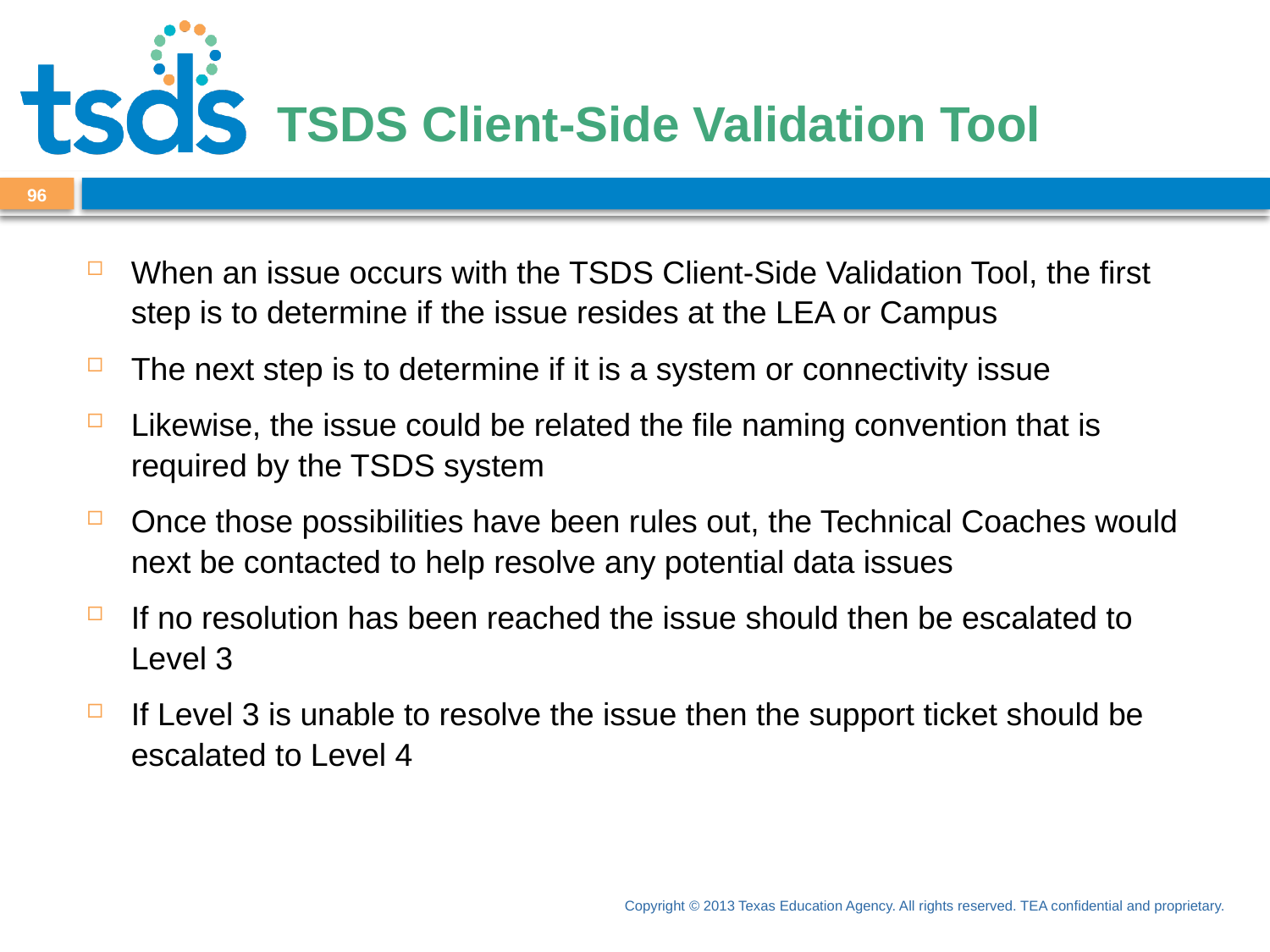

# TSDS Client-Side Validation Tool
96
When an issue occurs with the TSDS Client-Side Validation Tool, the first step is to determine if the issue resides at the LEA or Campus
The next step is to determine if it is a system or connectivity issue
Likewise, the issue could be related the file naming convention that is required by the TSDS system
Once those possibilities have been rules out, the Technical Coaches would next be contacted to help resolve any potential data issues
If no resolution has been reached the issue should then be escalated to Level 3
If Level 3 is unable to resolve the issue then the support ticket should be escalated to Level 4